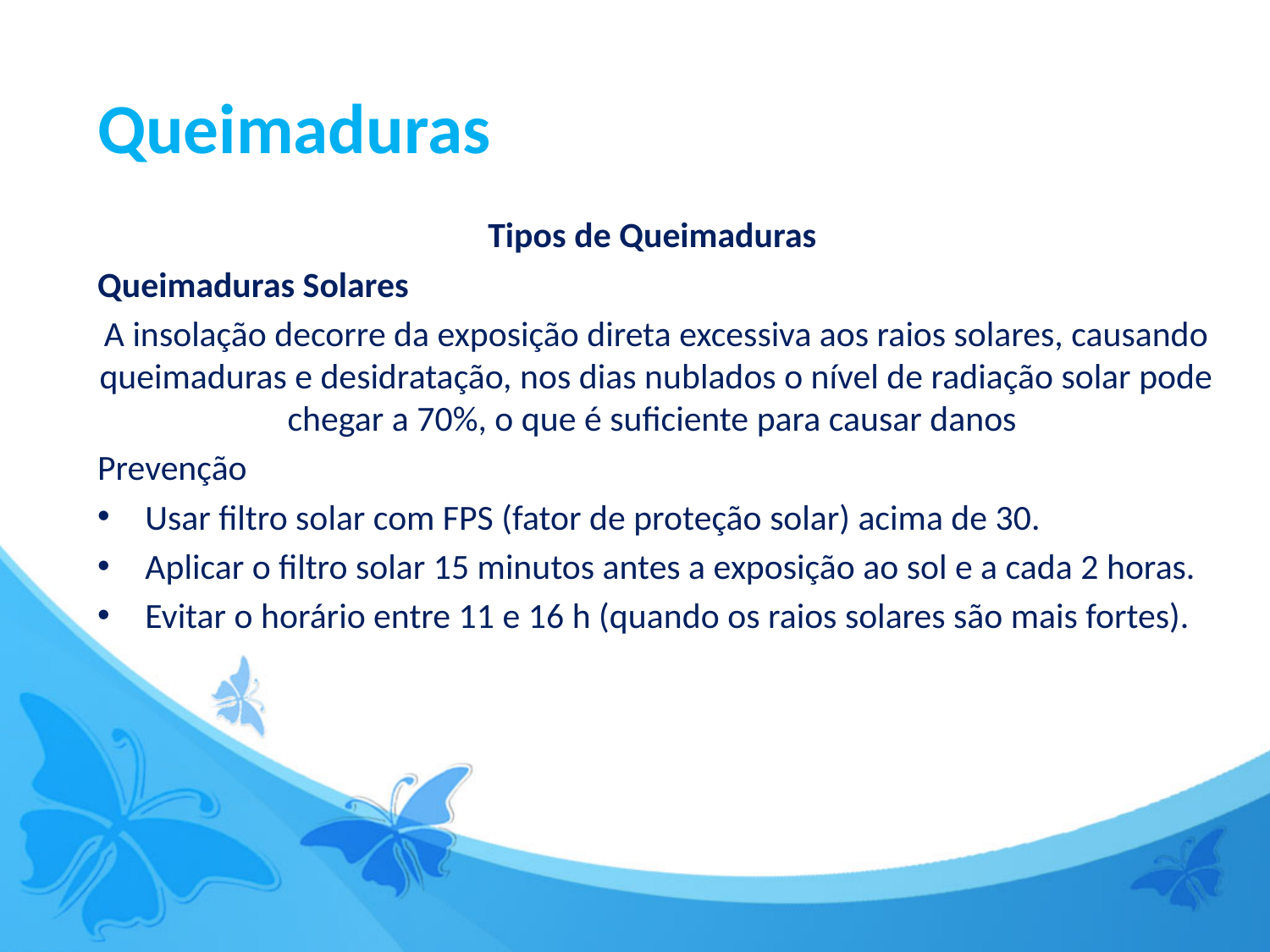

Queimaduras
Tipos de Queimaduras
Queimaduras Solares
A insolação decorre da exposição direta excessiva aos raios solares, causando queimaduras e desidratação, nos dias nublados o nível de radiação solar pode chegar a 70%, o que é suficiente para causar danos
Prevenção
Usar filtro solar com FPS (fator de proteção solar) acima de 30.
Aplicar o filtro solar 15 minutos antes a exposição ao sol e a cada 2 horas.
Evitar o horário entre 11 e 16 h (quando os raios solares são mais fortes).